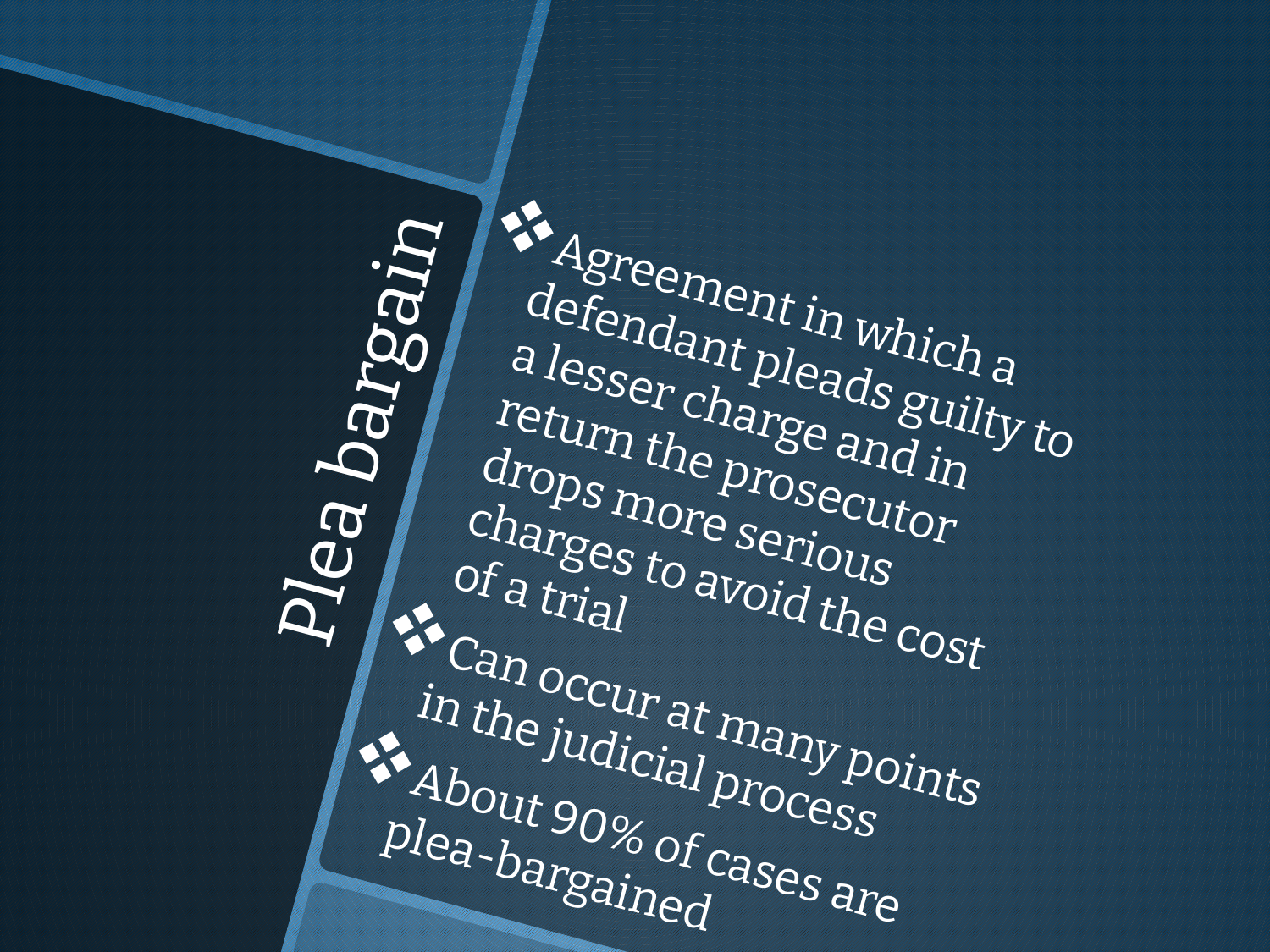

Agreement in which a defendant pleads guilty to a lesser charge and in return the prosecutor drops more serious charges to avoid the cost of a trial
Can occur at many points in the judicial process
About 90% of cases are plea-bargained

# Plea bargain